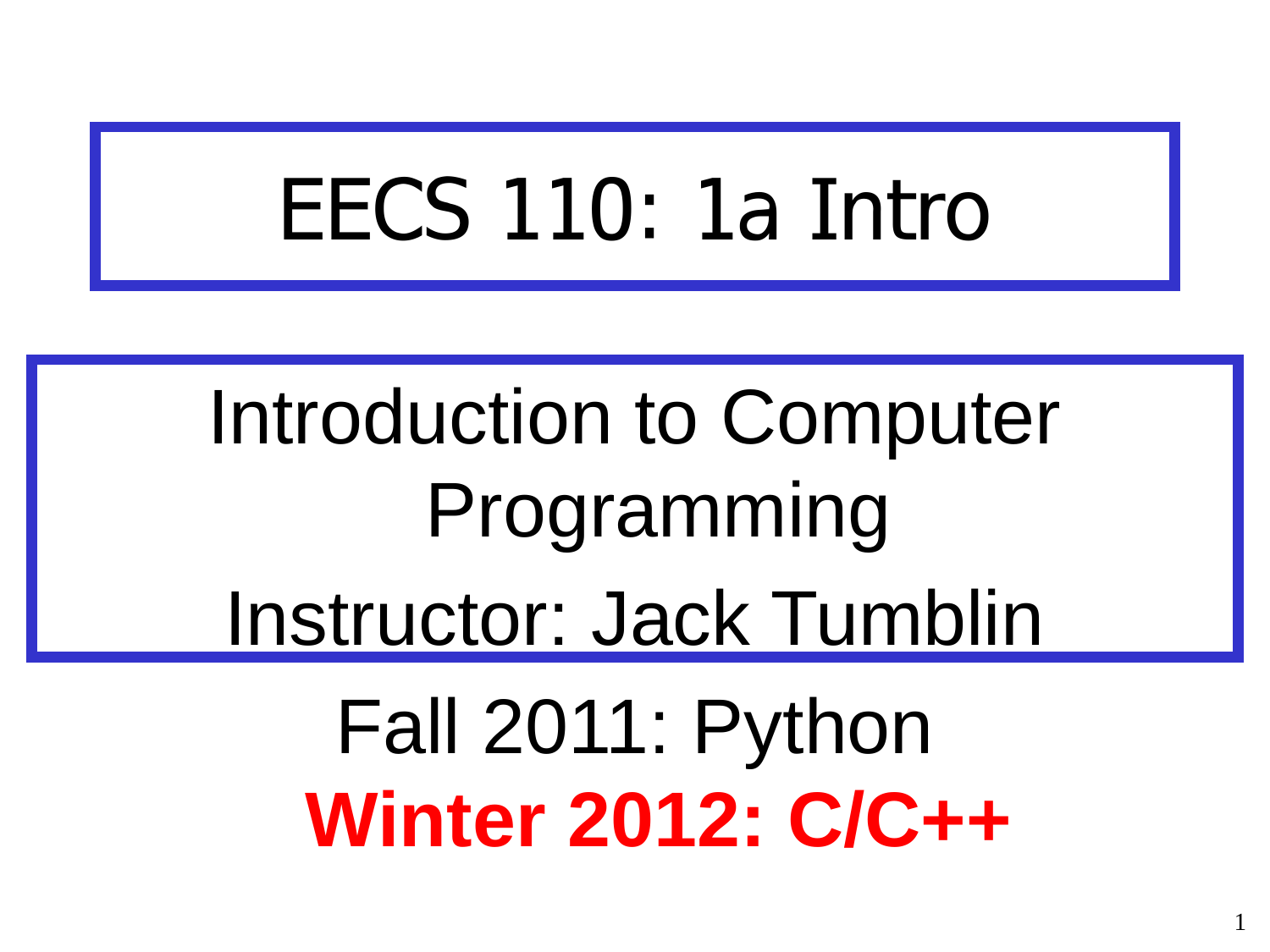

# EECS 110: 1a Intro
Introduction to Computer Programming
Instructor: Jack Tumblin
Fall 2011: Python
Winter 2012: C/C++
1